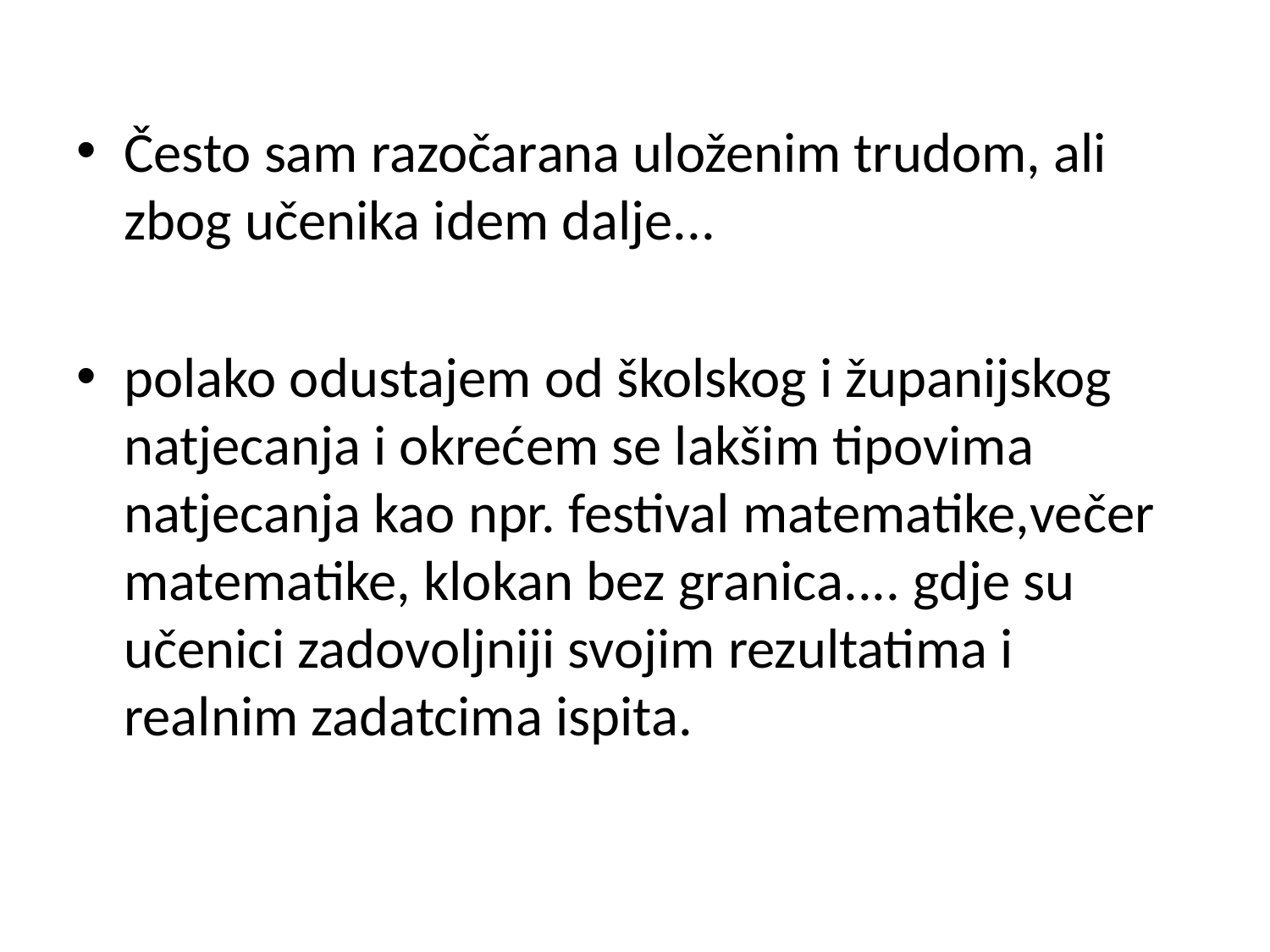

Često sam razočarana uloženim trudom, ali zbog učenika idem dalje...

polako odustajem od školskog i županijskog natjecanja i okrećem se lakšim tipovima natjecanja kao npr. festival matematike,večer matematike, klokan bez granica.... gdje su učenici zadovoljniji svojim rezultatima i realnim zadatcima ispita.